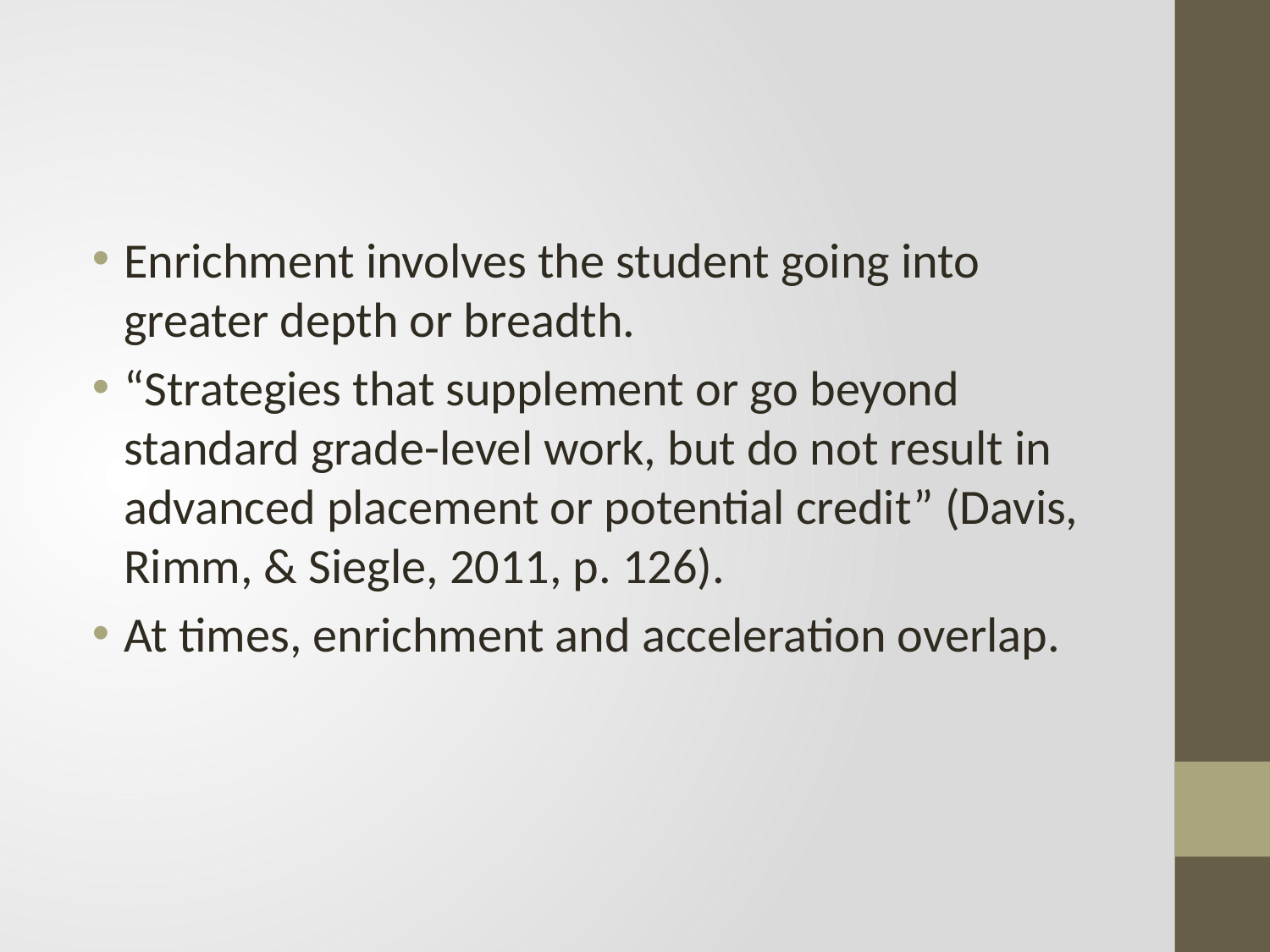

#
Enrichment involves the student going into greater depth or breadth.
“Strategies that supplement or go beyond standard grade-level work, but do not result in advanced placement or potential credit” (Davis, Rimm, & Siegle, 2011, p. 126).
At times, enrichment and acceleration overlap.